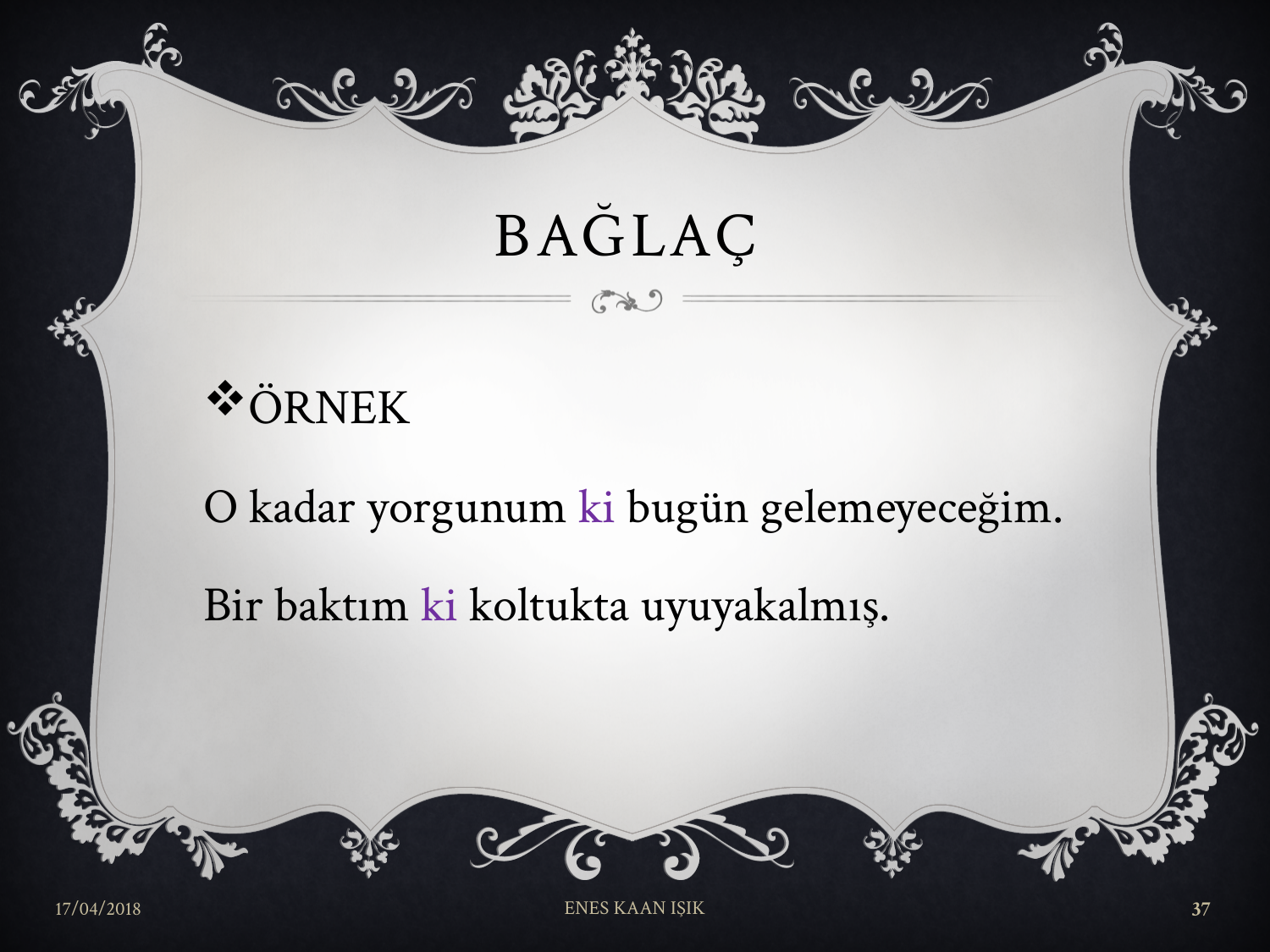

# BAĞLAÇ
ÖRNEK
O kadar yorgunum ki bugün gelemeyeceğim.
Bir baktım ki koltukta uyuyakalmış.
17/04/2018
ENES KAAN IŞIK
37